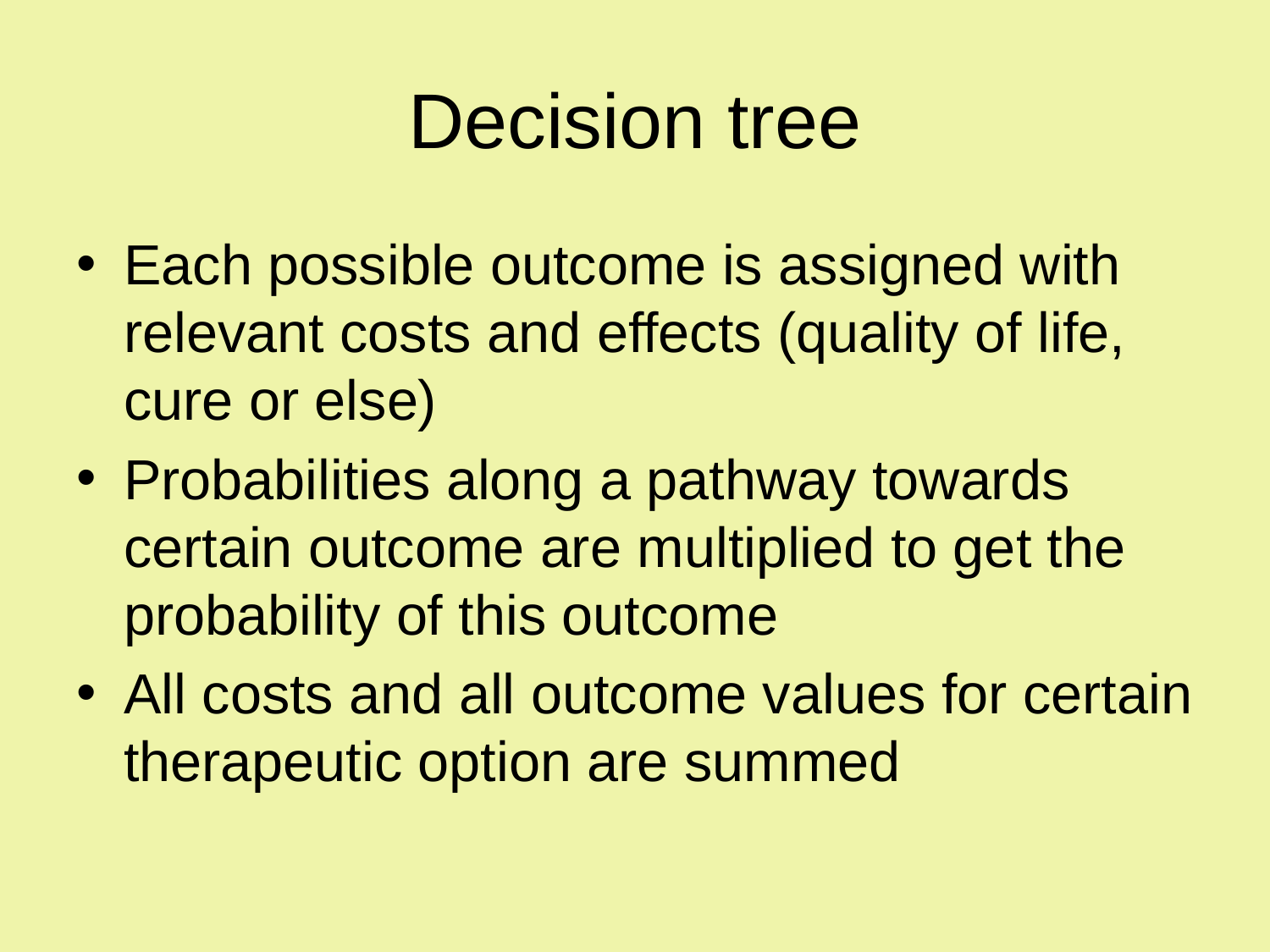

# Decision tree
Each possible outcome is assigned with relevant costs and effects (quality of life, cure or else)
Probabilities along a pathway towards certain outcome are multiplied to get the probability of this outcome
All costs and all outcome values for certain therapeutic option are summed